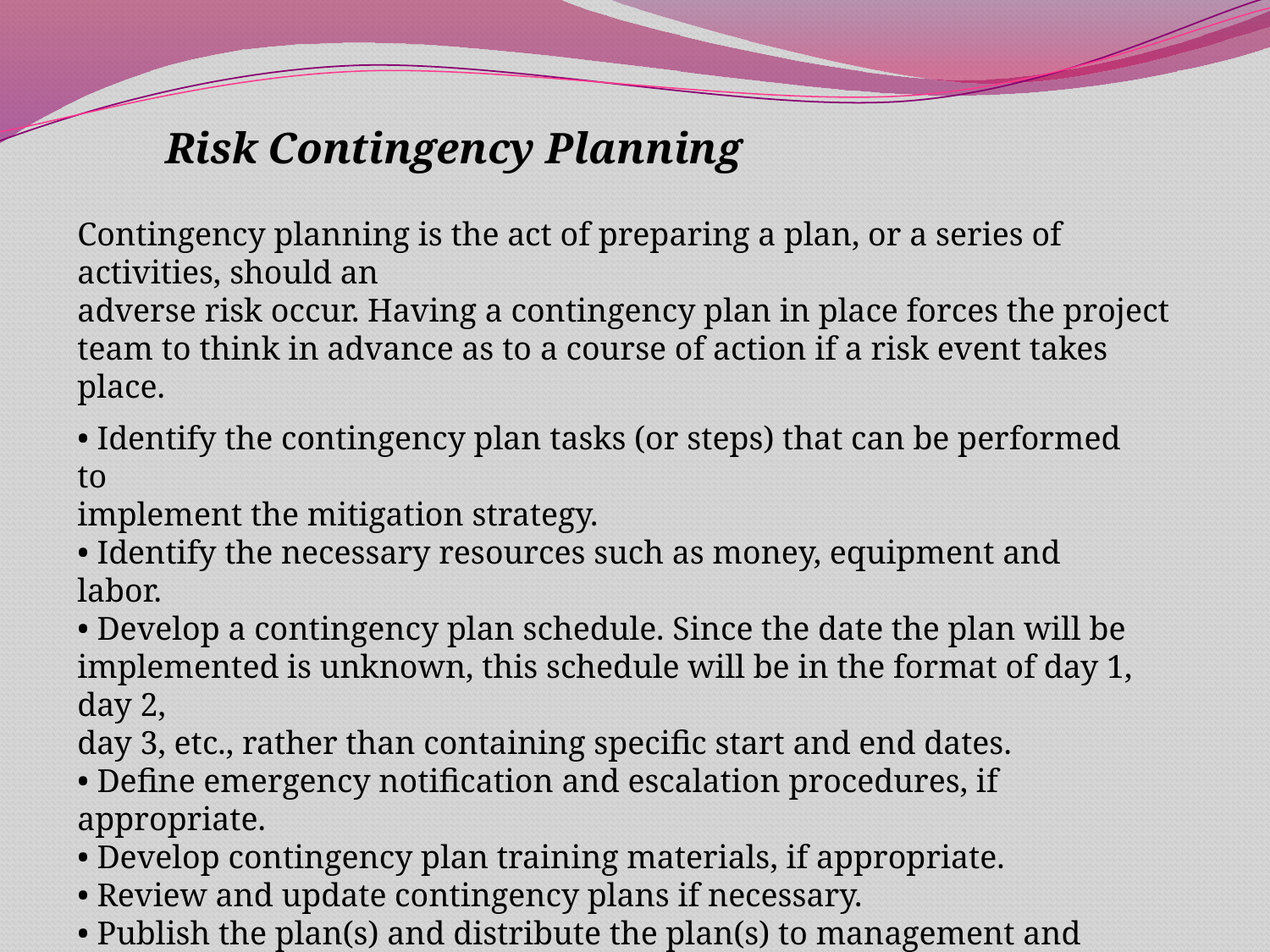

Risk Contingency Planning
Contingency planning is the act of preparing a plan, or a series of activities, should an
adverse risk occur. Having a contingency plan in place forces the project team to think in advance as to a course of action if a risk event takes place.
• Identify the contingency plan tasks (or steps) that can be performed to
implement the mitigation strategy.
• Identify the necessary resources such as money, equipment and labor.
• Develop a contingency plan schedule. Since the date the plan will be
implemented is unknown, this schedule will be in the format of day 1, day 2,
day 3, etc., rather than containing specific start and end dates.
• Define emergency notification and escalation procedures, if appropriate.
• Develop contingency plan training materials, if appropriate.
• Review and update contingency plans if necessary.
• Publish the plan(s) and distribute the plan(s) to management and those directly
involved in executing the plan(s).